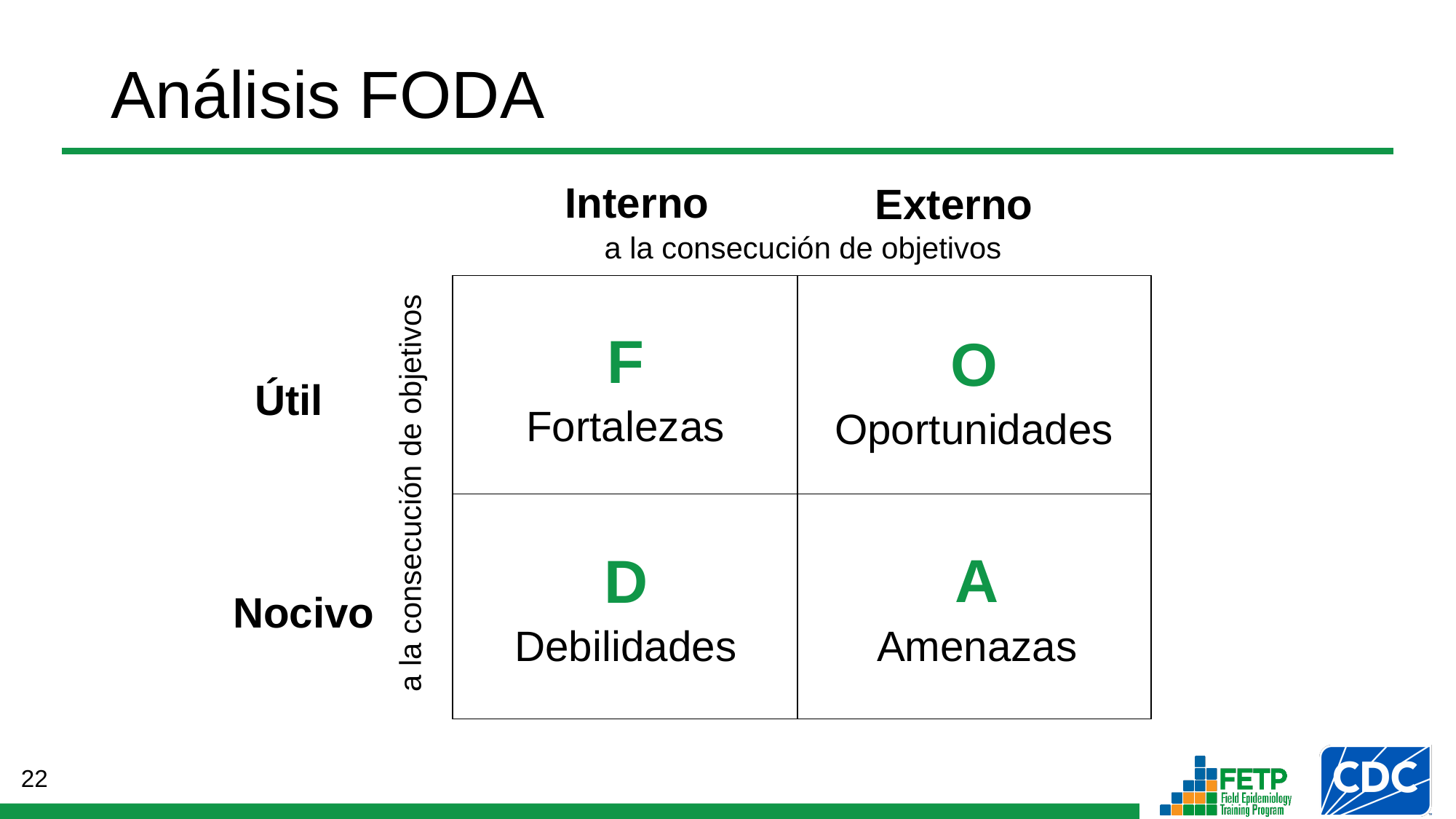

# Análisis FODA
Interno
Externo
a la consecución de objetivos
| F Fortalezas |
| --- |
|  |  |
| --- | --- |
|  |  |
| O Oportunidades |
| --- |
Útil
a la consecución de objetivos
| A Amenazas |
| --- |
| D Debilidades |
| --- |
Nocivo